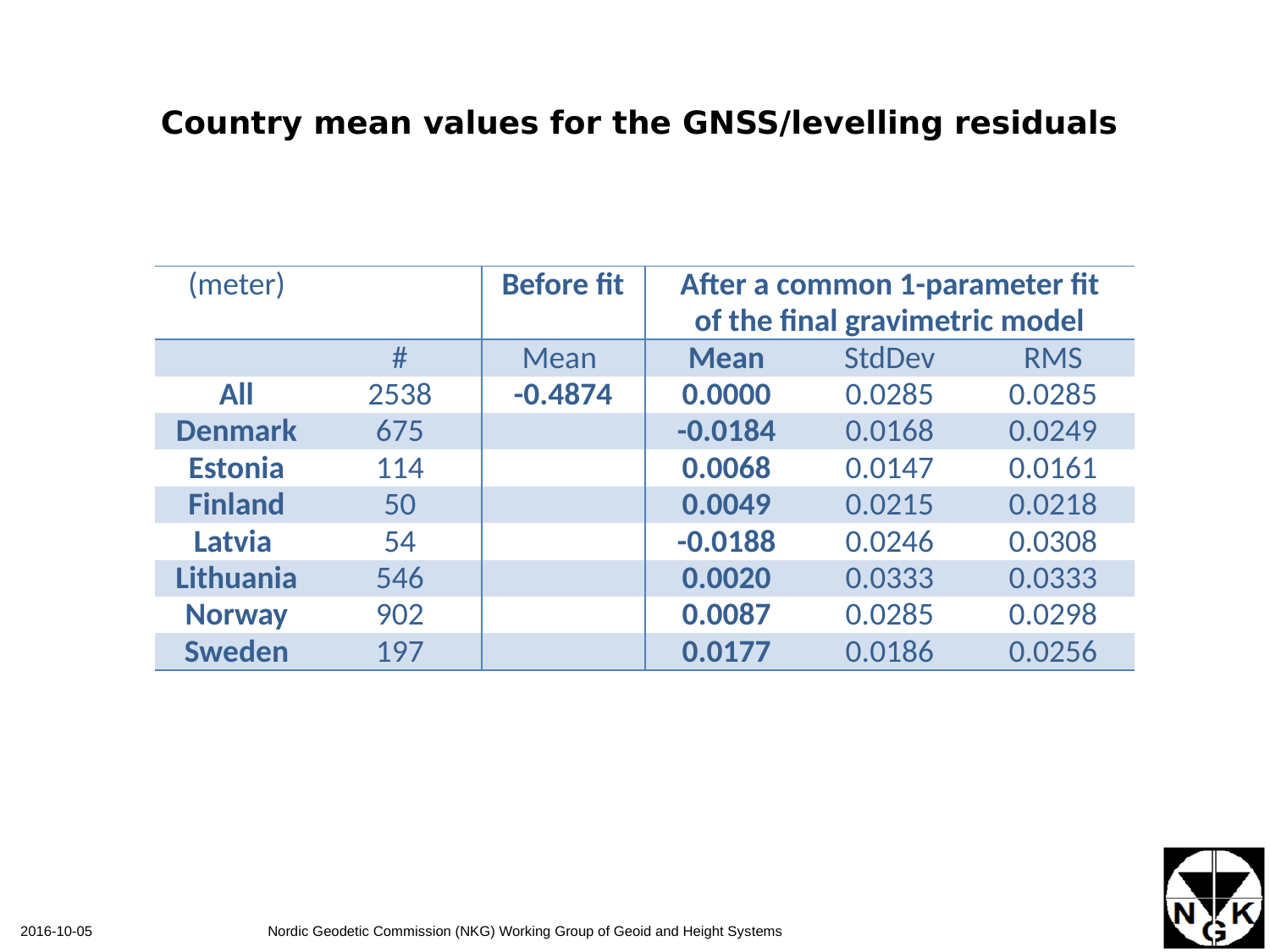

# Country mean values for the GNSS/levelling residuals
| (meter) |  | Before fit | After a common 1-parameter fit of the final gravimetric model |  |  |
| --- | --- | --- | --- | --- | --- |
|  | # | Mean | Mean | StdDev | RMS |
| All | 2538 | -0.4874 | 0.0000 | 0.0285 | 0.0285 |
| Denmark | 675 |  | -0.0184 | 0.0168 | 0.0249 |
| Estonia | 114 |  | 0.0068 | 0.0147 | 0.0161 |
| Finland | 50 |  | 0.0049 | 0.0215 | 0.0218 |
| Latvia | 54 |  | -0.0188 | 0.0246 | 0.0308 |
| Lithuania | 546 |  | 0.0020 | 0.0333 | 0.0333 |
| Norway | 902 |  | 0.0087 | 0.0285 | 0.0298 |
| Sweden | 197 |  | 0.0177 | 0.0186 | 0.0256 |